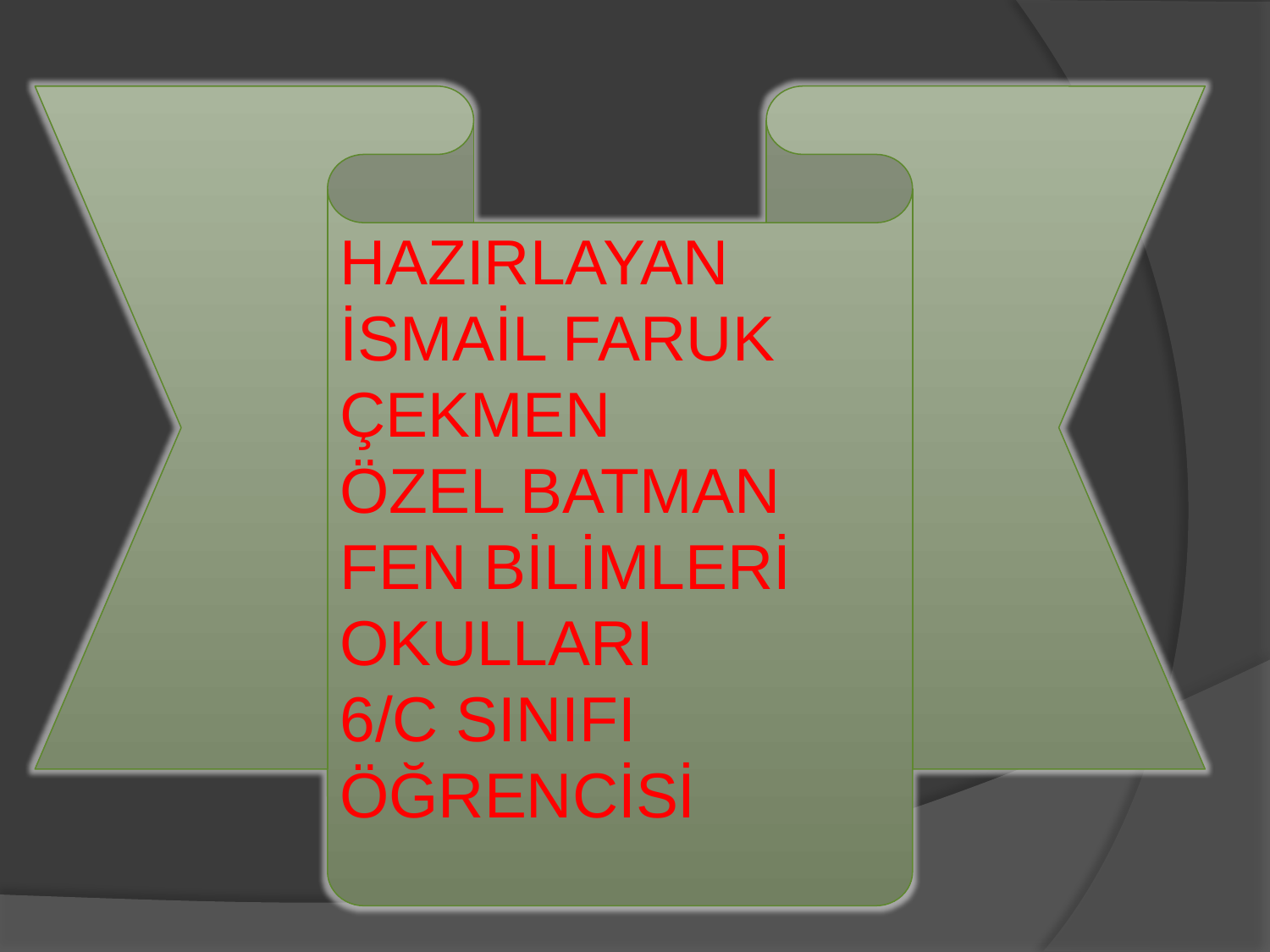

HAZIRLAYAN
İSMAİL FARUK
ÇEKMEN
ÖZEL BATMAN
FEN BİLİMLERİ
OKULLARI
6/C SINIFI
ÖĞRENCİSİ